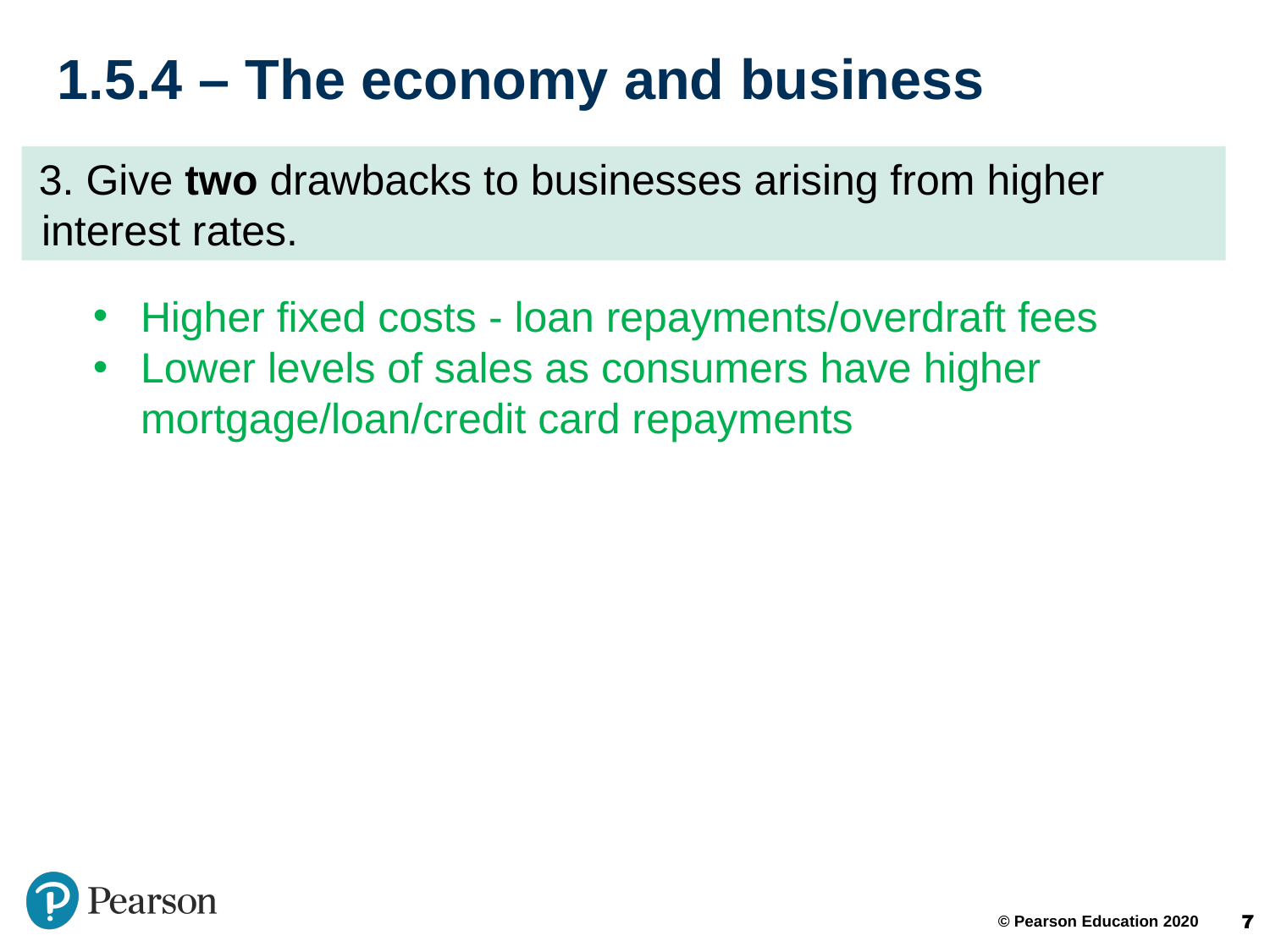

# 1.5.4 – The economy and business
 3. Give two drawbacks to businesses arising from higher interest rates.
Higher fixed costs - loan repayments/overdraft fees
Lower levels of sales as consumers have higher mortgage/loan/credit card repayments

7